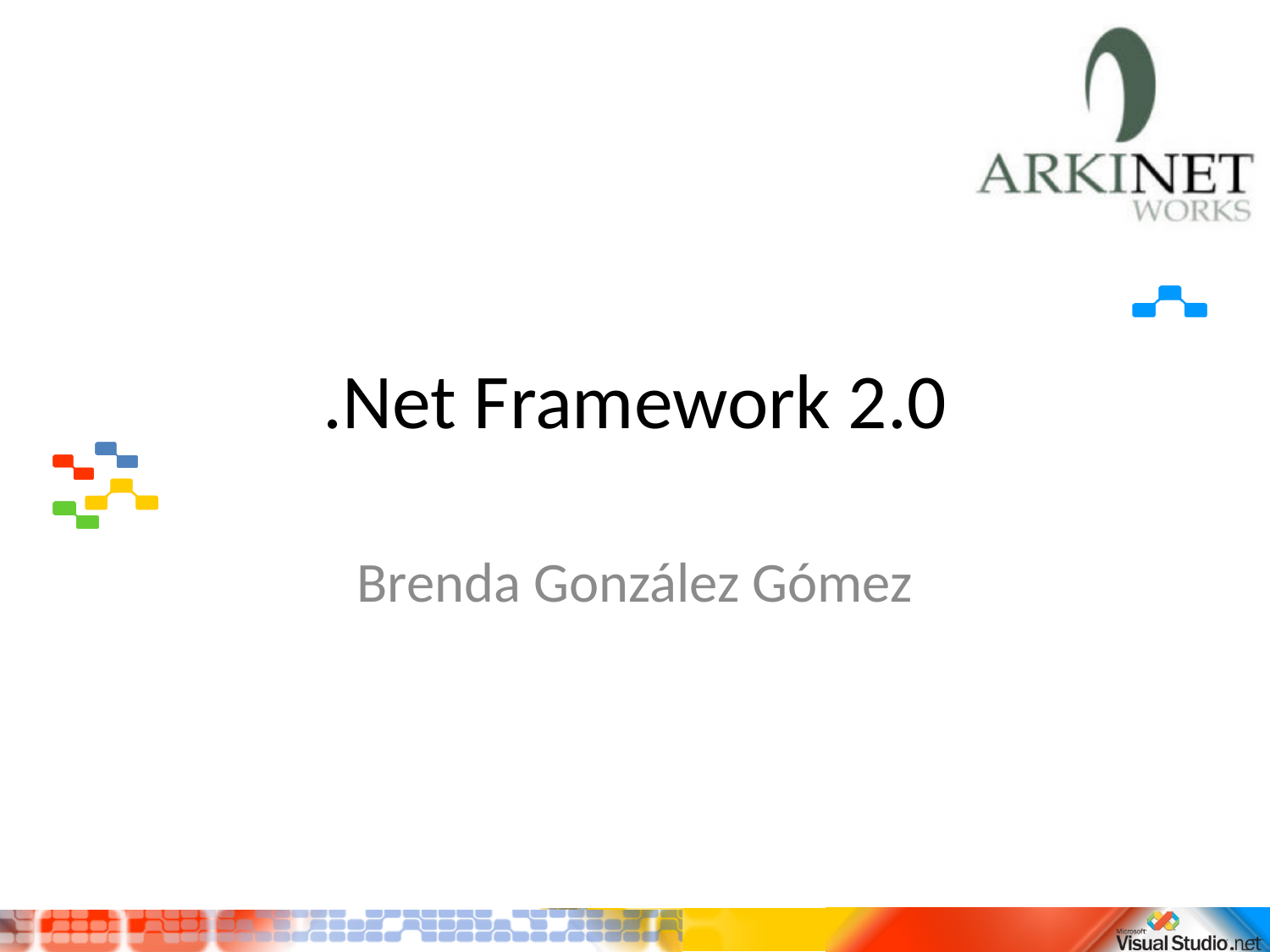

# .Net Framework 2.0
Brenda González Gómez